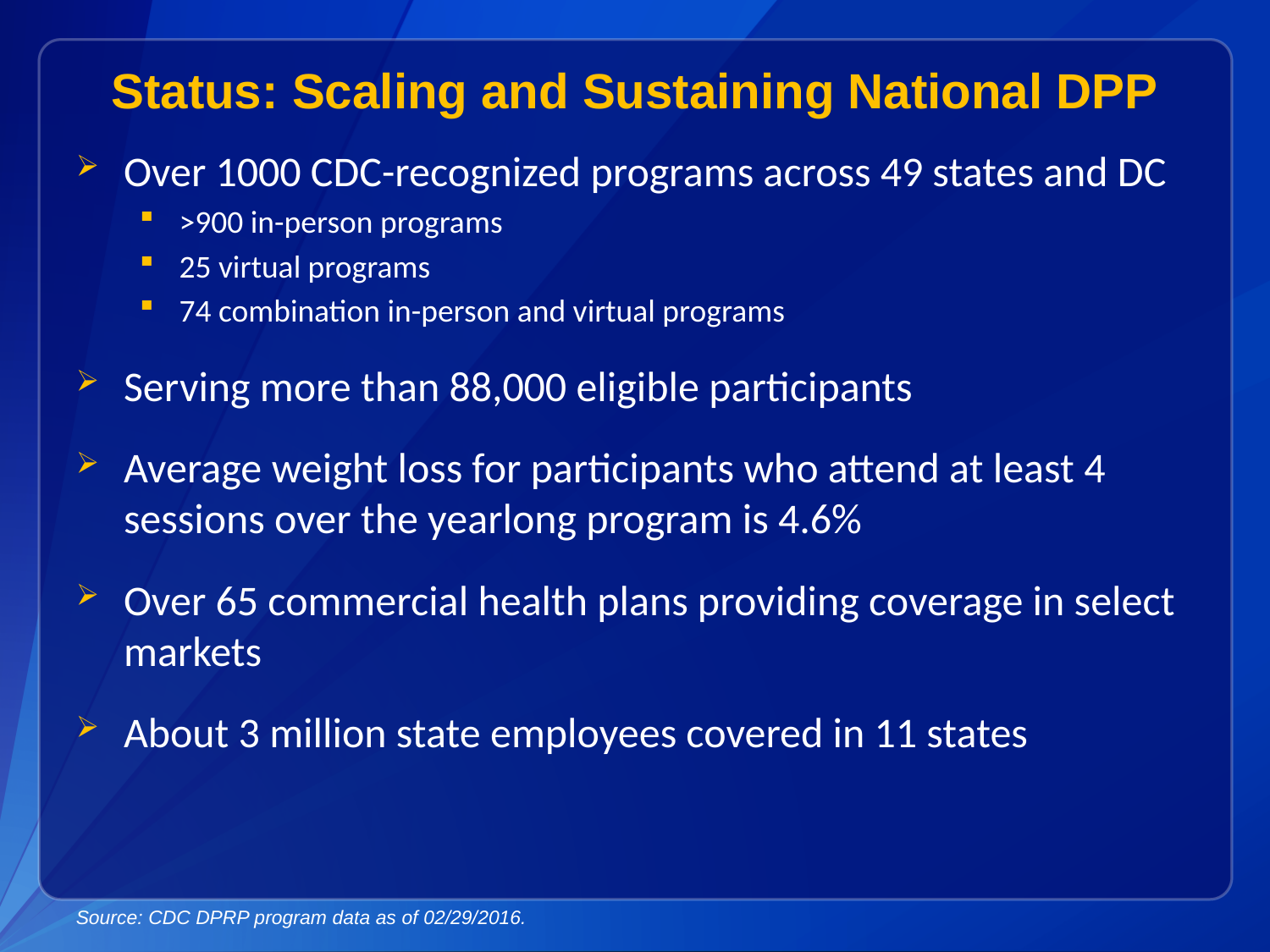

# Status: Scaling and Sustaining National DPP
Over 1000 CDC-recognized programs across 49 states and DC
>900 in-person programs
25 virtual programs
74 combination in-person and virtual programs

Serving more than 88,000 eligible participants

Average weight loss for participants who attend at least 4 sessions over the yearlong program is 4.6%

Over 65 commercial health plans providing coverage in select markets

About 3 million state employees covered in 11 states

Source: CDC DPRP program data as of 02/29/2016.